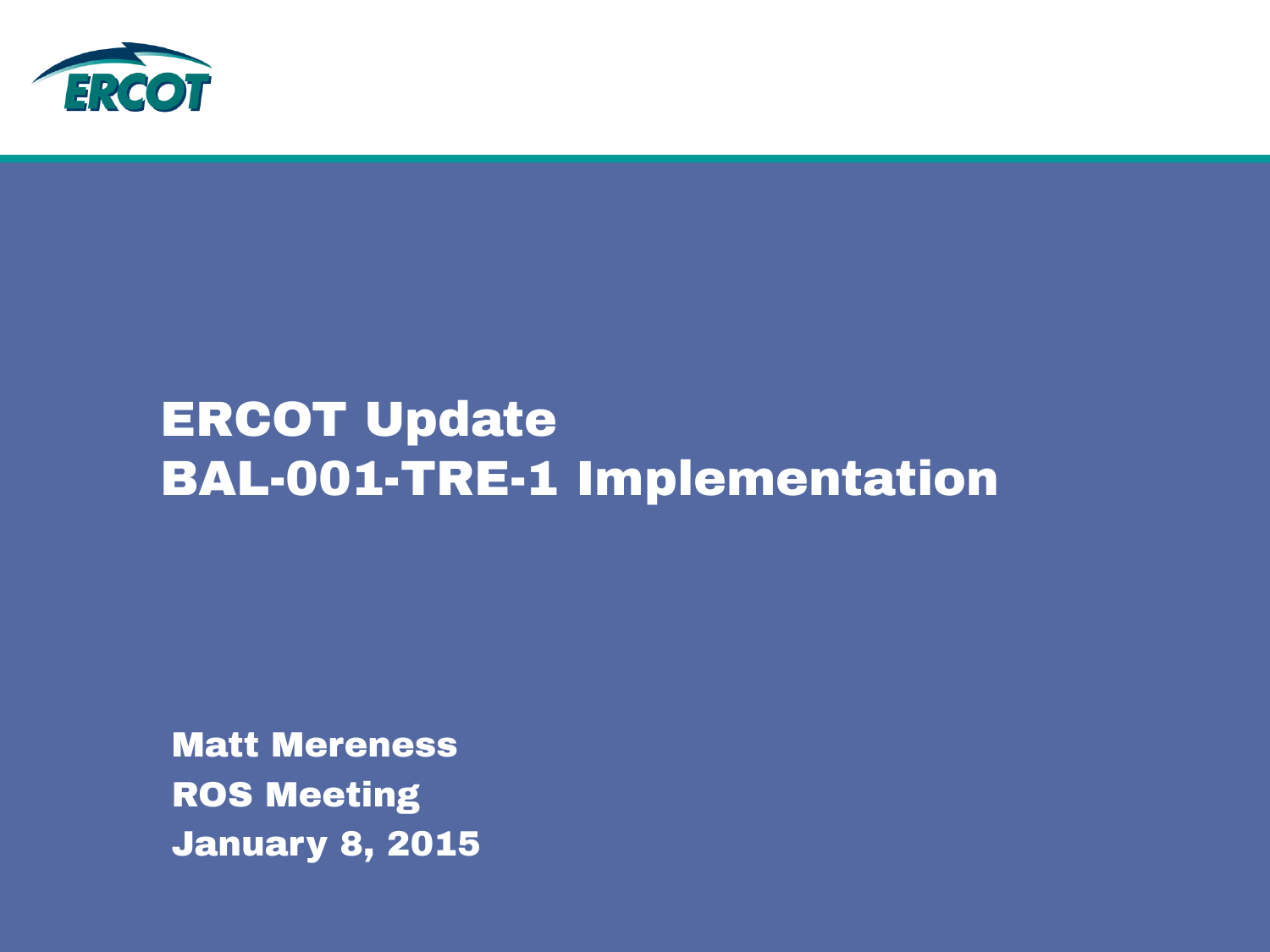

# ERCOT Update BAL-001-TRE-1 Implementation

Matt Mereness
ROS Meeting
January 8, 2015